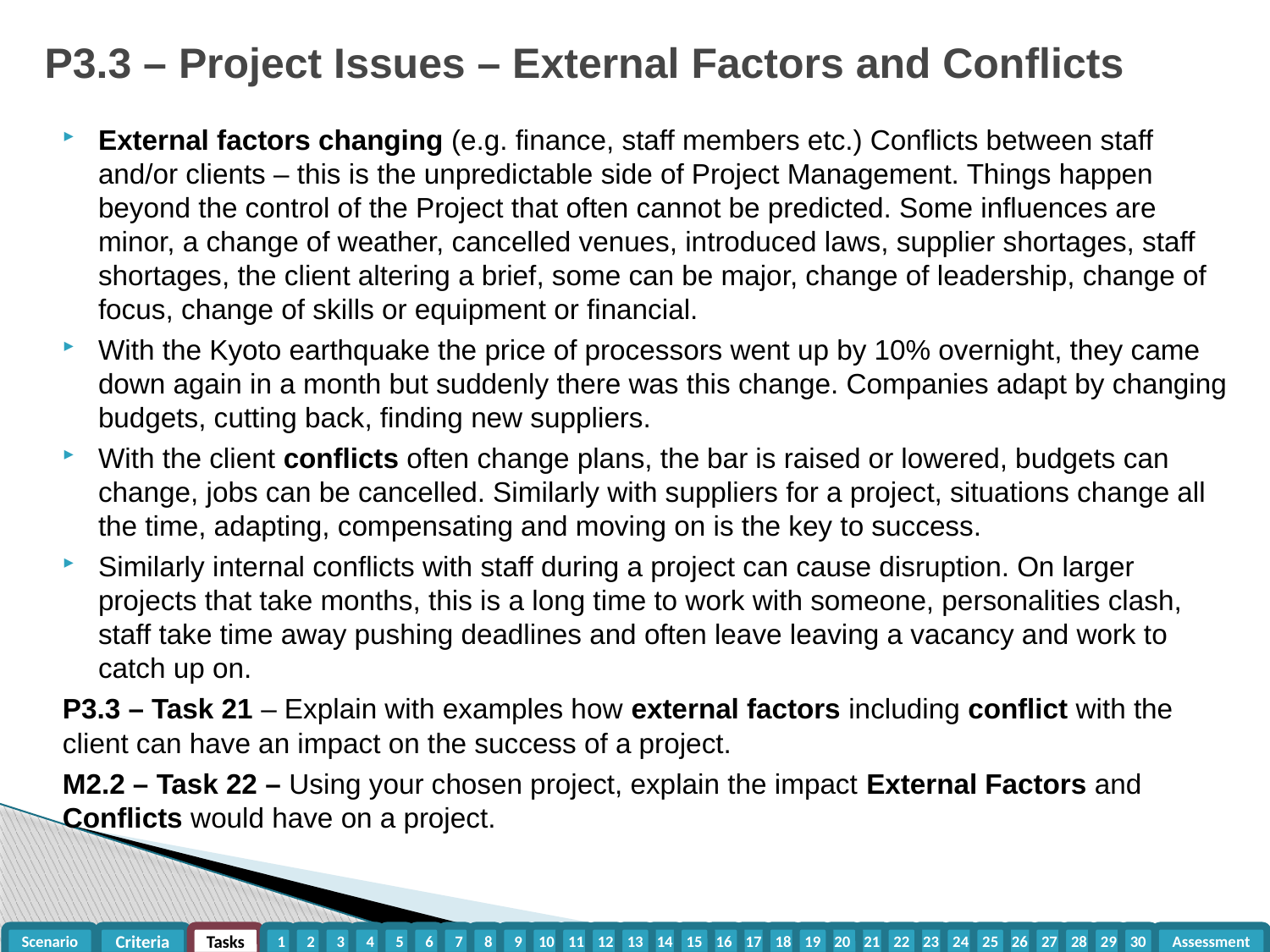

# P3.3 – Project Issues – External Factors and Conflicts
External factors changing (e.g. finance, staff members etc.) Conflicts between staff and/or clients – this is the unpredictable side of Project Management. Things happen beyond the control of the Project that often cannot be predicted. Some influences are minor, a change of weather, cancelled venues, introduced laws, supplier shortages, staff shortages, the client altering a brief, some can be major, change of leadership, change of focus, change of skills or equipment or financial.
With the Kyoto earthquake the price of processors went up by 10% overnight, they came down again in a month but suddenly there was this change. Companies adapt by changing budgets, cutting back, finding new suppliers.
With the client conflicts often change plans, the bar is raised or lowered, budgets can change, jobs can be cancelled. Similarly with suppliers for a project, situations change all the time, adapting, compensating and moving on is the key to success.
Similarly internal conflicts with staff during a project can cause disruption. On larger projects that take months, this is a long time to work with someone, personalities clash, staff take time away pushing deadlines and often leave leaving a vacancy and work to catch up on.
P3.3 – Task 21 – Explain with examples how external factors including conflict with the client can have an impact on the success of a project.
M2.2 – Task 22 – Using your chosen project, explain the impact External Factors and Conflicts would have on a project.